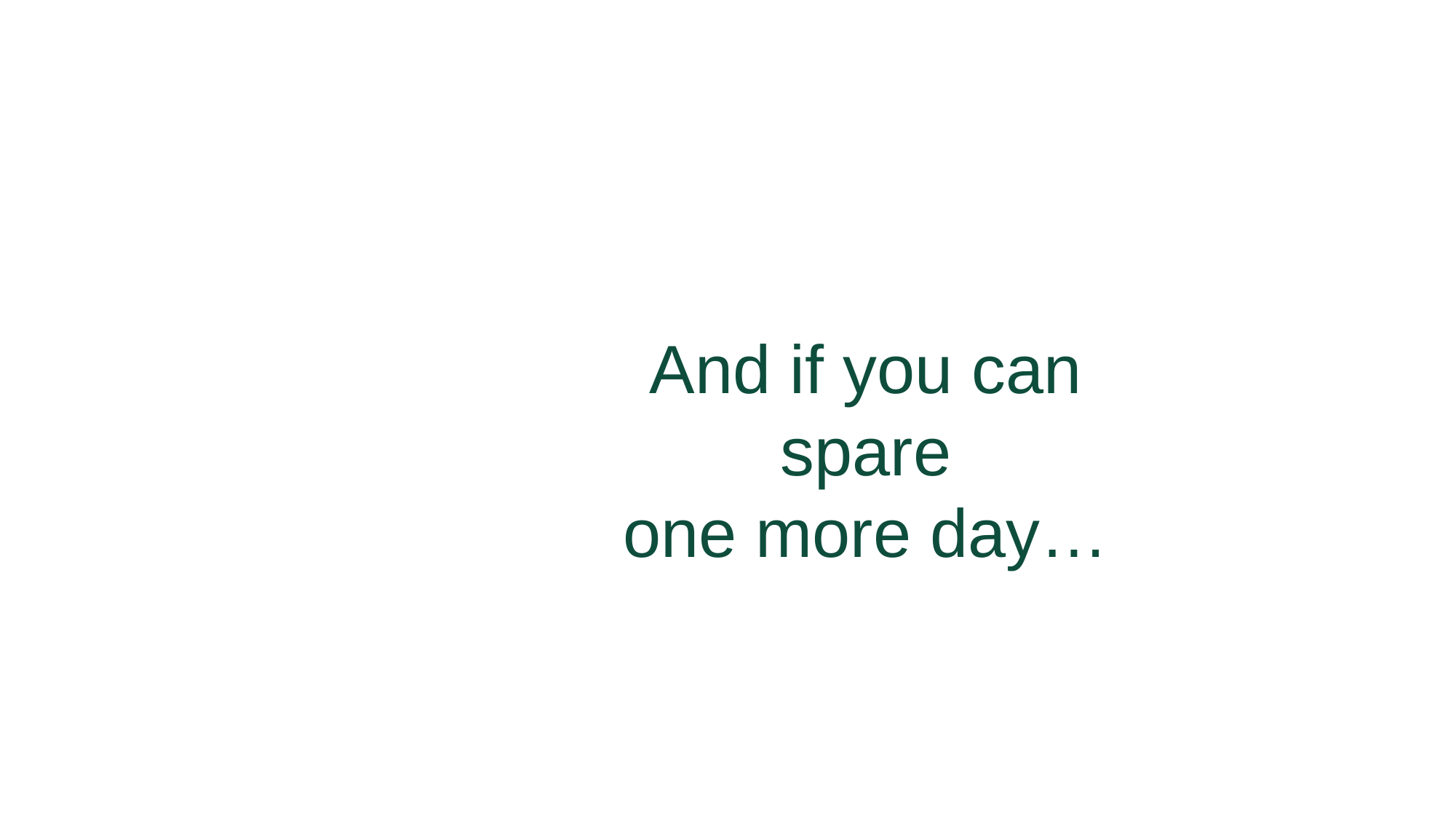

And if you can spare
one more day…
Simony_tyler_18B_Seattle